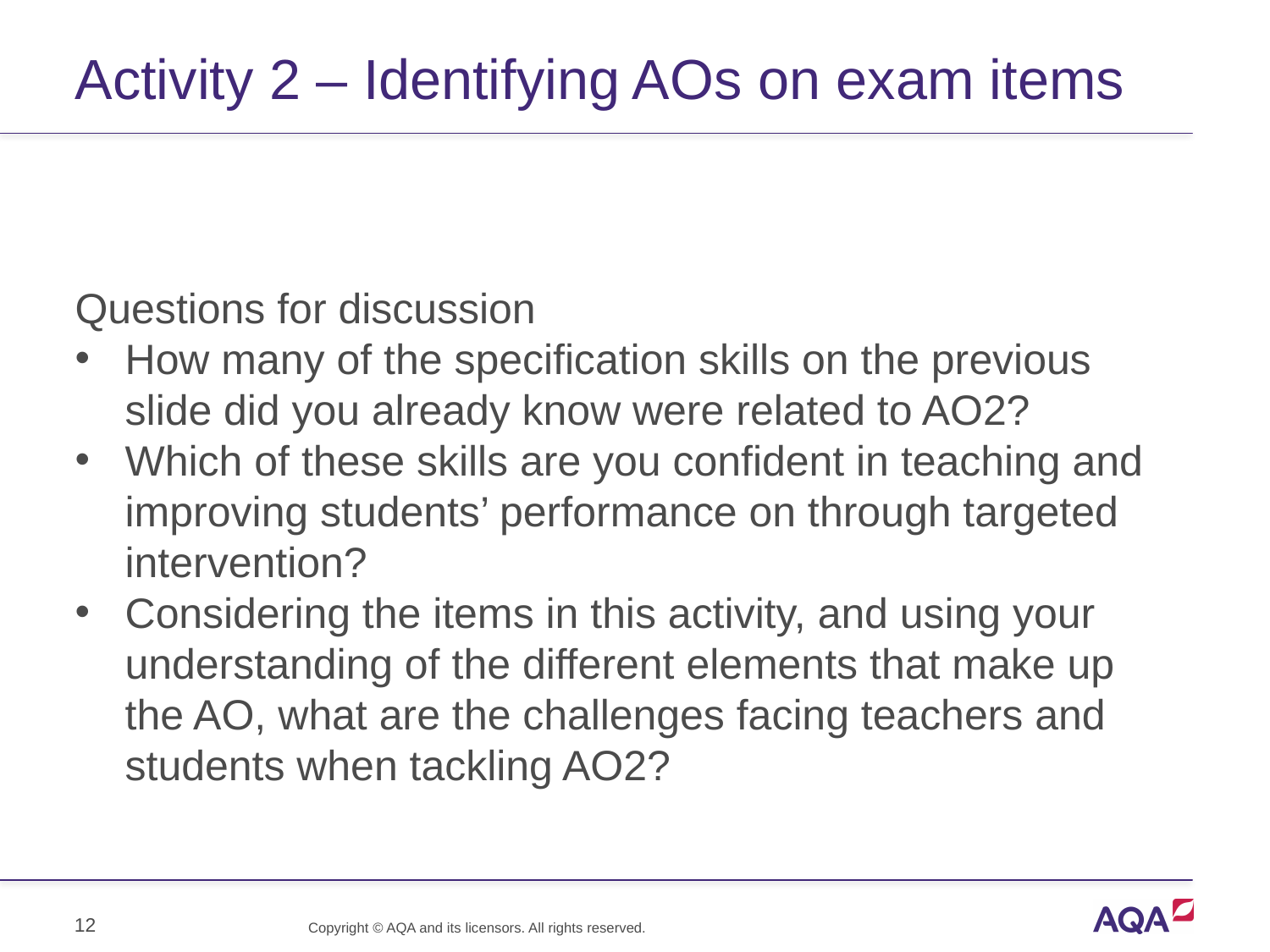

# Activity 2 – Identifying AOs on exam items
Questions for discussion
How many of the specification skills on the previous slide did you already know were related to AO2?
Which of these skills are you confident in teaching and improving students’ performance on through targeted intervention?
Considering the items in this activity, and using your understanding of the different elements that make up the AO, what are the challenges facing teachers and students when tackling AO2?
12
Copyright © AQA and its licensors. All rights reserved.